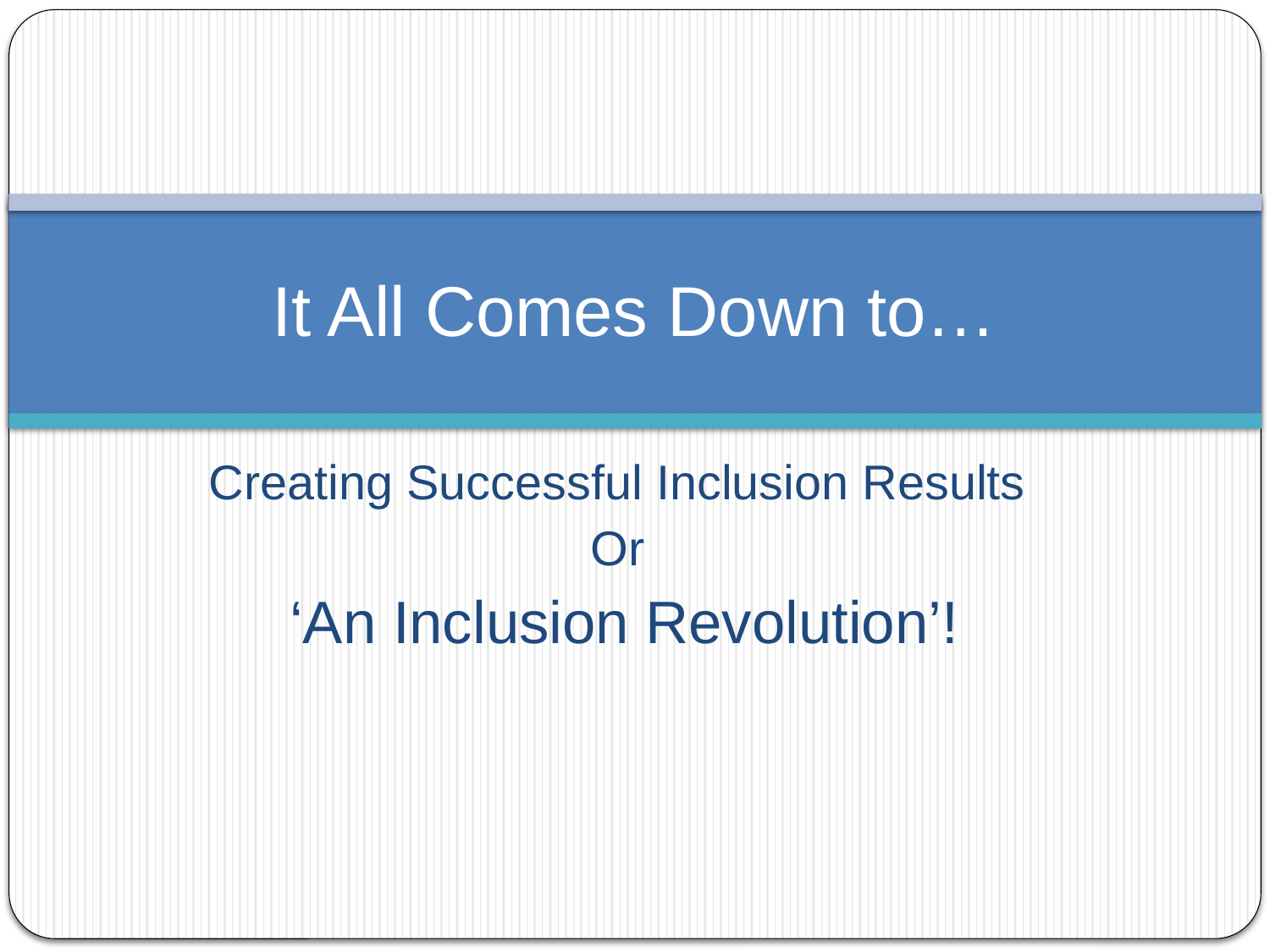

# It All Comes Down to…
Creating Successful Inclusion Results
Or
‘An Inclusion Revolution’!